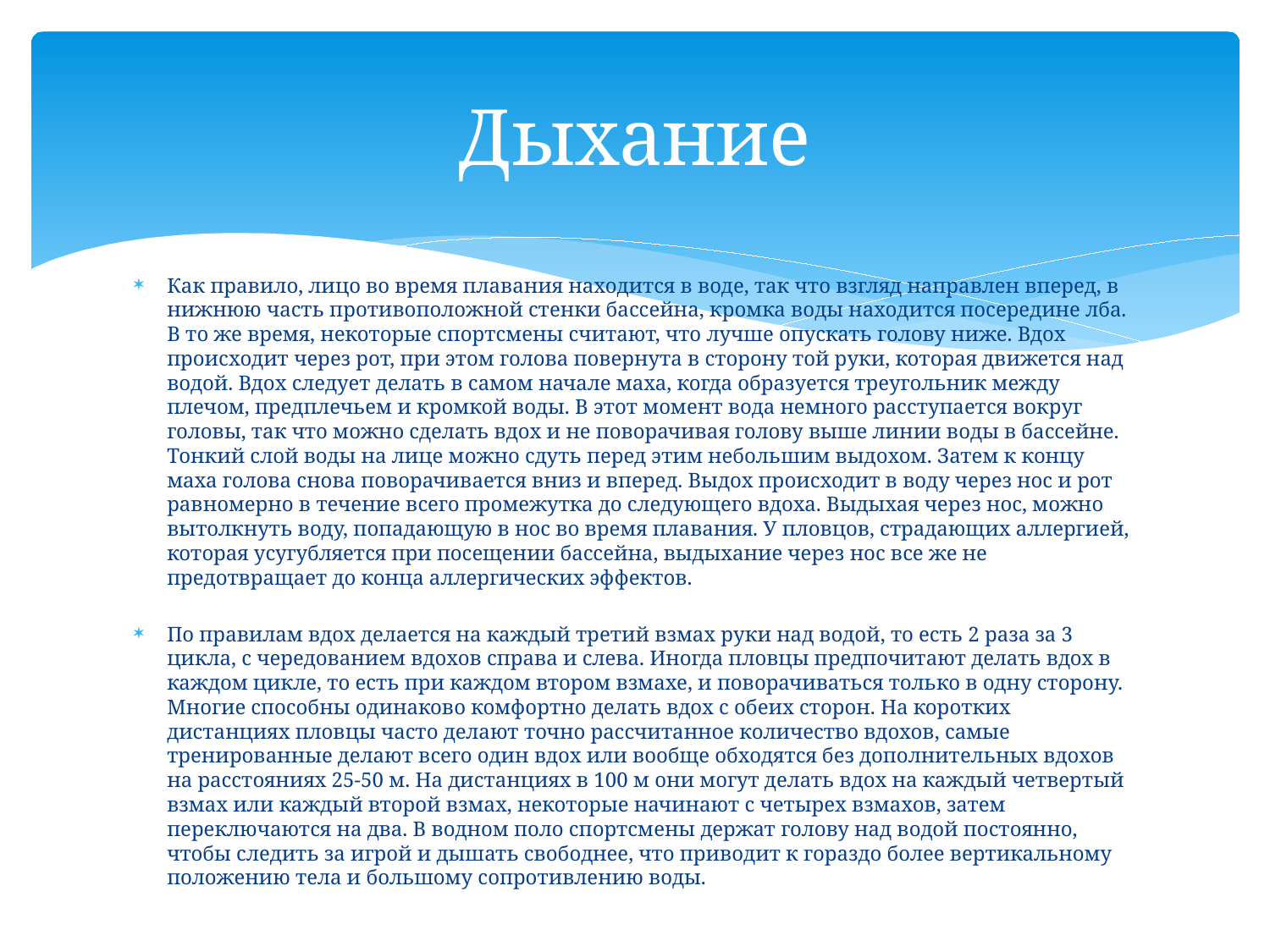

# Дыхание
Как правило, лицо во время плавания находится в воде, так что взгляд направлен вперед, в нижнюю часть противоположной стенки бассейна, кромка воды находится посередине лба. В то же время, некоторые спортсмены считают, что лучше опускать голову ниже. Вдох происходит через рот, при этом голова повернута в сторону той руки, которая движется над водой. Вдох следует делать в самом начале маха, когда образуется треугольник между плечом, предплечьем и кромкой воды. В этот момент вода немного расступается вокруг головы, так что можно сделать вдох и не поворачивая голову выше линии воды в бассейне. Тонкий слой воды на лице можно сдуть перед этим небольшим выдохом. Затем к концу маха голова снова поворачивается вниз и вперед. Выдох происходит в воду через нос и рот равномерно в течение всего промежутка до следующего вдоха. Выдыхая через нос, можно вытолкнуть воду, попадающую в нос во время плавания. У пловцов, страдающих аллергией, которая усугубляется при посещении бассейна, выдыхание через нос все же не предотвращает до конца аллергических эффектов.

По правилам вдох делается на каждый третий взмах руки над водой, то есть 2 раза за 3 цикла, с чередованием вдохов справа и слева. Иногда пловцы предпочитают делать вдох в каждом цикле, то есть при каждом втором взмахе, и поворачиваться только в одну сторону. Многие способны одинаково комфортно делать вдох с обеих сторон. На коротких дистанциях пловцы часто делают точно рассчитанное количество вдохов, самые тренированные делают всего один вдох или вообще обходятся без дополнительных вдохов на расстояниях 25-50 м. На дистанциях в 100 м они могут делать вдох на каждый четвертый взмах или каждый второй взмах, некоторые начинают с четырех взмахов, затем переключаются на два. В водном поло спортсмены держат голову над водой постоянно, чтобы следить за игрой и дышать свободнее, что приводит к гораздо более вертикальному положению тела и большому сопротивлению воды.